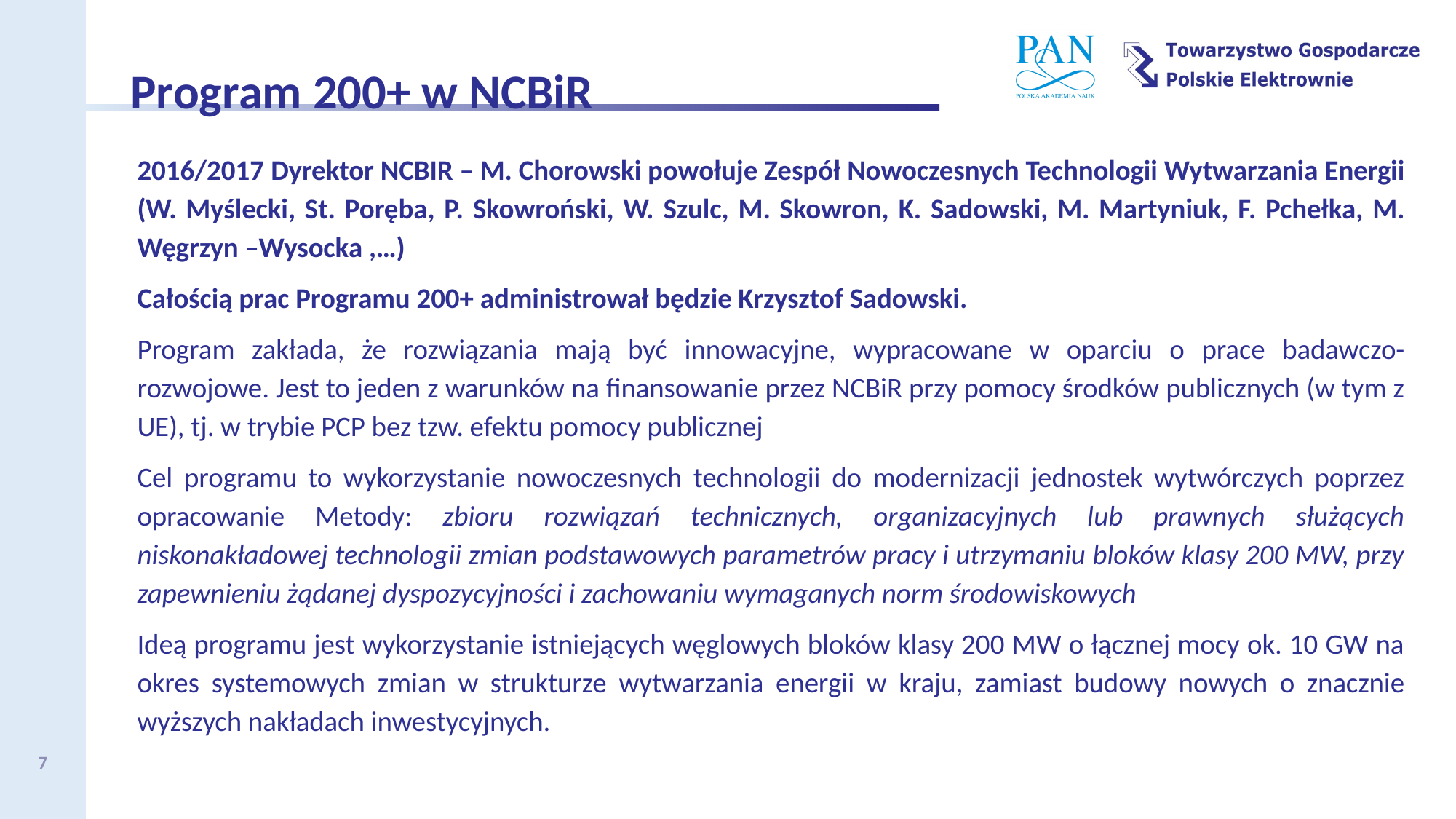

Program 200+ w NCBiR

2016/2017 Dyrektor NCBIR – M. Chorowski powołuje Zespół Nowoczesnych Technologii Wytwarzania Energii (W. Myślecki, St. Poręba, P. Skowroński, W. Szulc, M. Skowron, K. Sadowski, M. Martyniuk, F. Pchełka, M. Węgrzyn –Wysocka ,…)
Całością prac Programu 200+ administrował będzie Krzysztof Sadowski.
Program zakłada, że rozwiązania mają być innowacyjne, wypracowane w oparciu o prace badawczo-rozwojowe. Jest to jeden z warunków na finansowanie przez NCBiR przy pomocy środków publicznych (w tym z UE), tj. w trybie PCP bez tzw. efektu pomocy publicznej
Cel programu to wykorzystanie nowoczesnych technologii do modernizacji jednostek wytwórczych poprzez opracowanie Metody: zbioru rozwiązań technicznych, organizacyjnych lub prawnych służących niskonakładowej technologii zmian podstawowych parametrów pracy i utrzymaniu bloków klasy 200 MW, przy zapewnieniu żądanej dyspozycyjności i zachowaniu wymaganych norm środowiskowych
Ideą programu jest wykorzystanie istniejących węglowych bloków klasy 200 MW o łącznej mocy ok. 10 GW na okres systemowych zmian w strukturze wytwarzania energii w kraju, zamiast budowy nowych o znacznie wyższych nakładach inwestycyjnych.
7